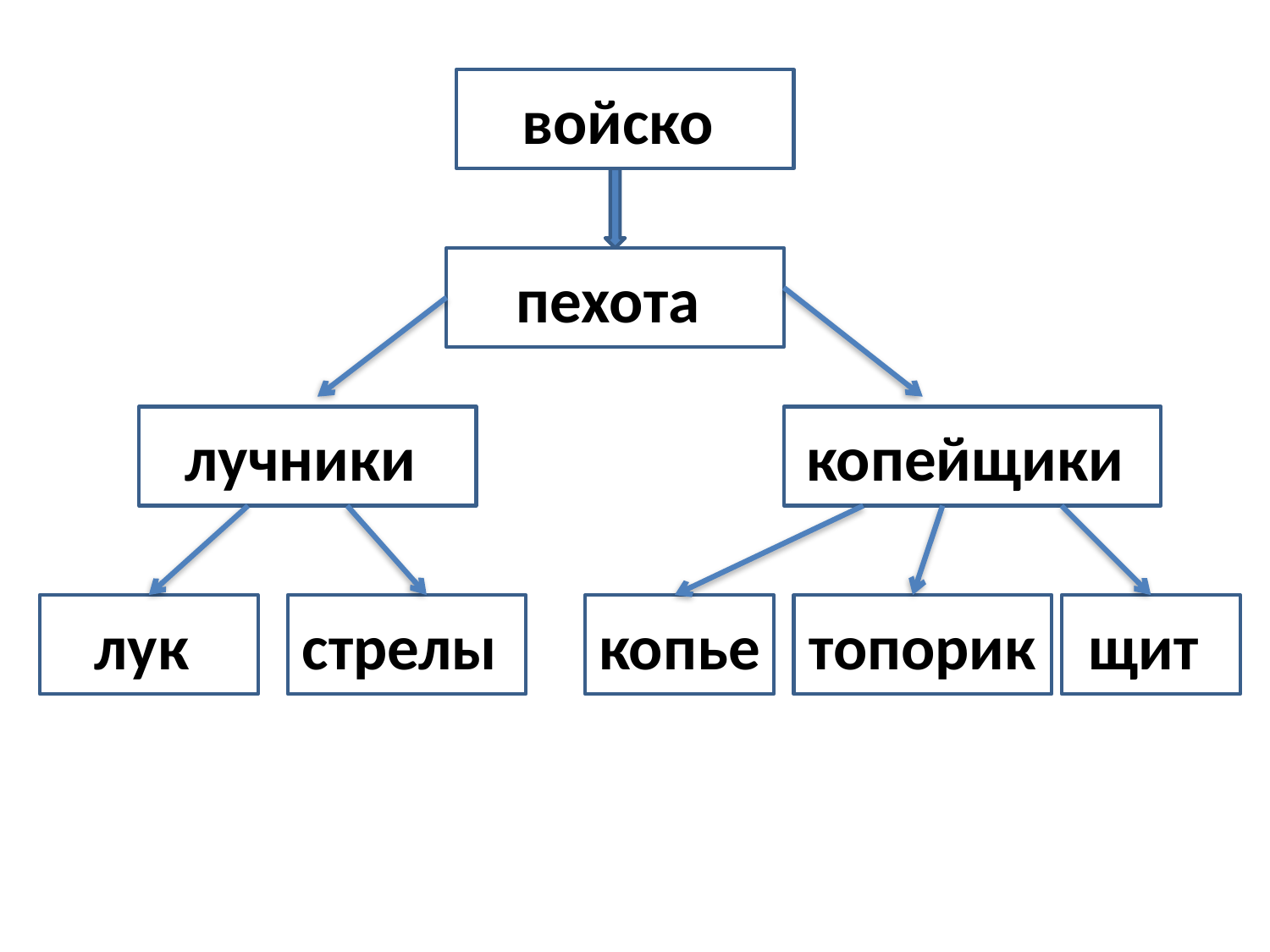

войско

пехота
лучники
копейщики
лук
стрелы
копье
топорик
щит